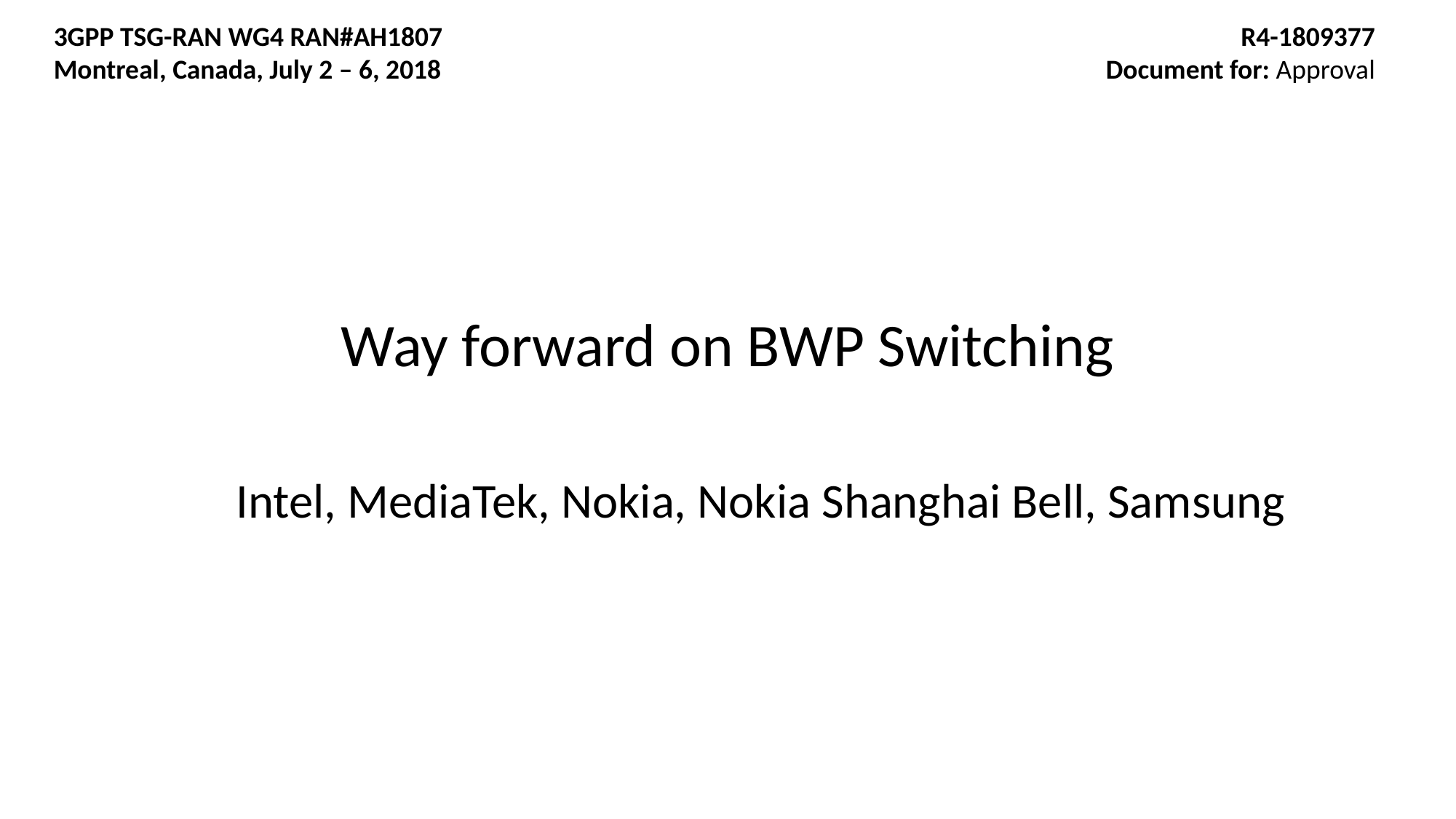

R4-1809377
Document for: Approval
3GPP TSG-RAN WG4 RAN#AH1807
Montreal, Canada, July 2 – 6, 2018
# Way forward on BWP Switching
Intel, MediaTek, Nokia, Nokia Shanghai Bell, Samsung